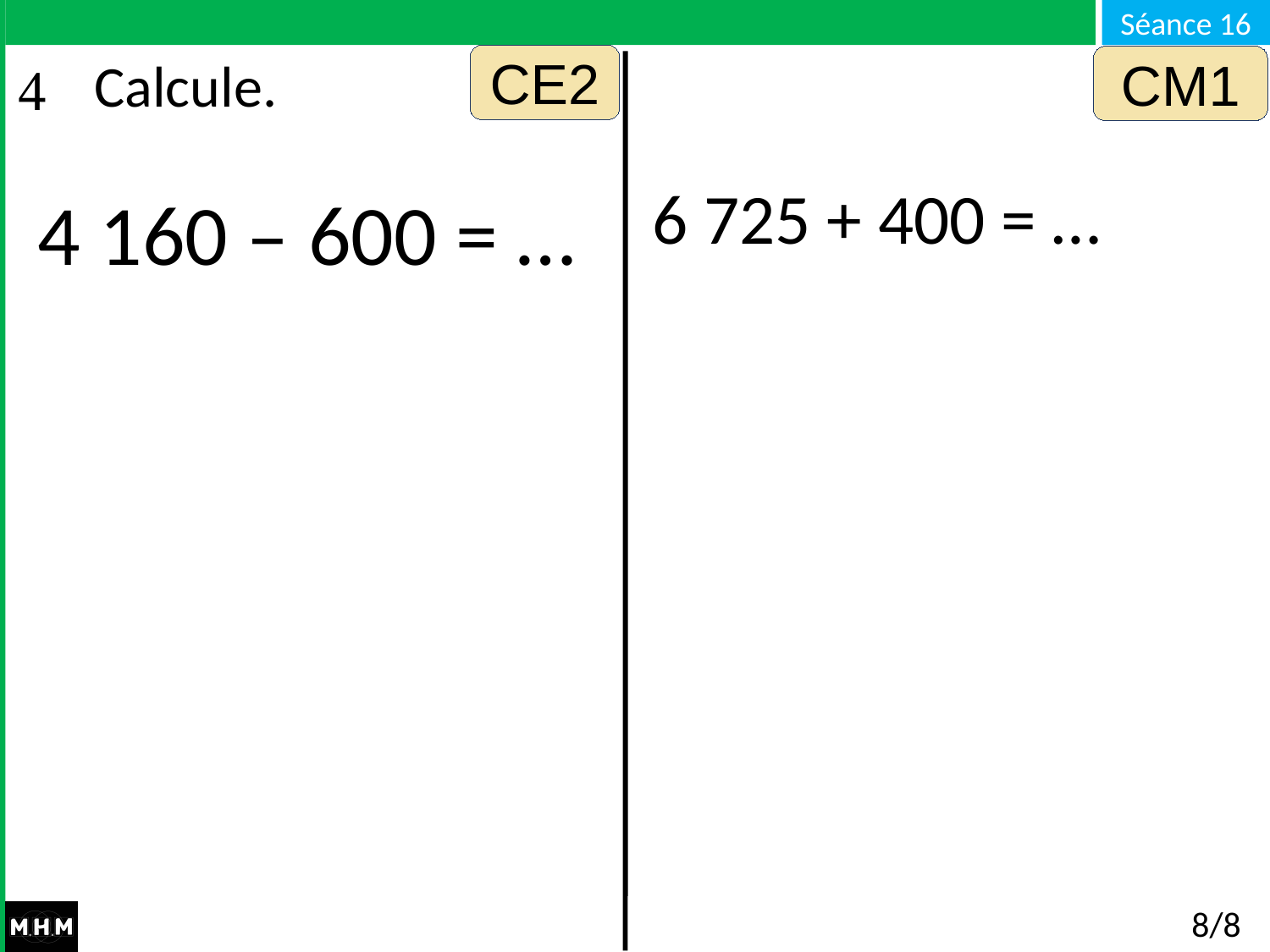

CE2
CM1
# Calcule.

6 725 + 400 = …
4 160 – 600 = …
8/8